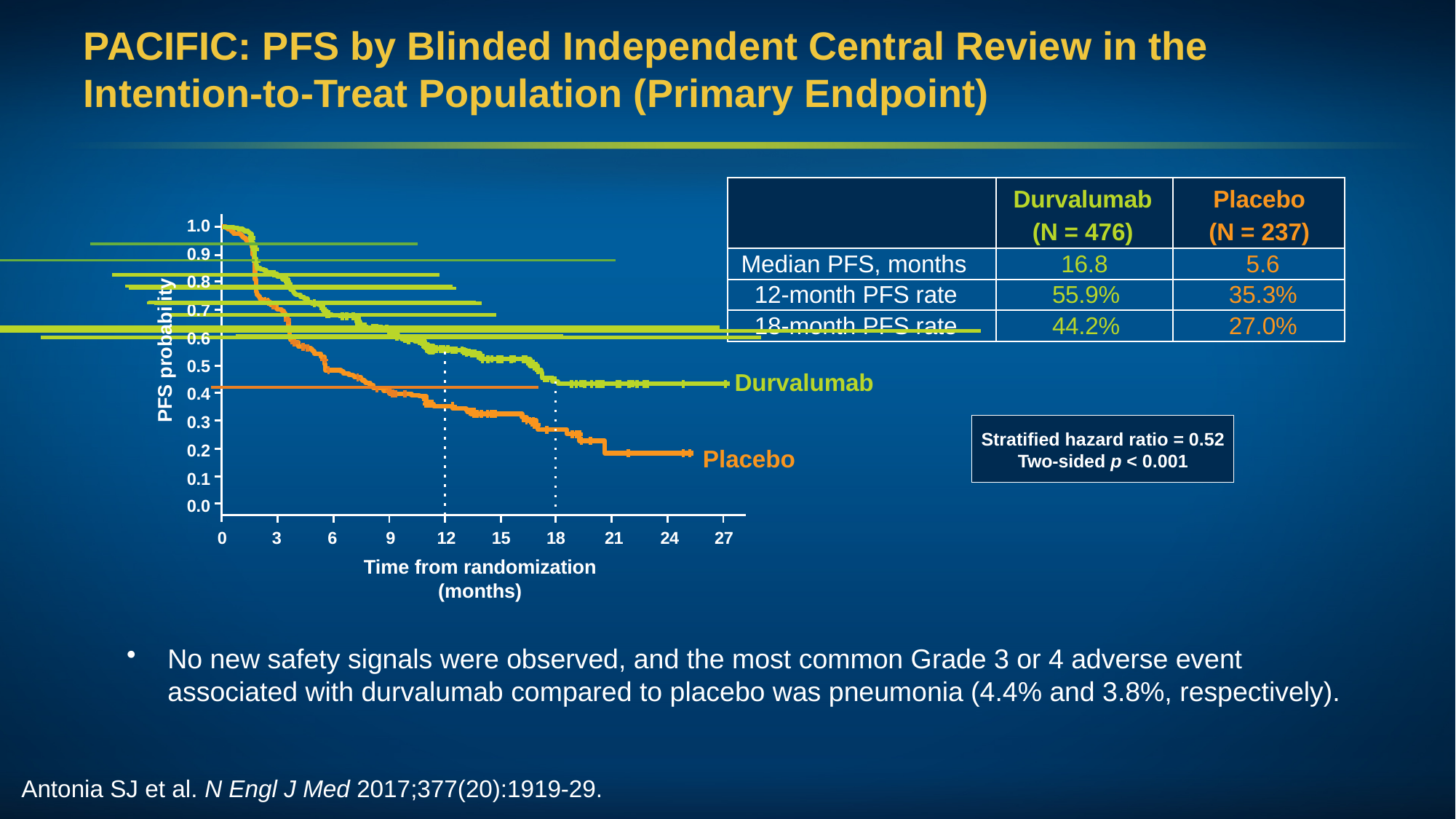

# PACIFIC: PFS by Blinded Independent Central Review in the Intention-to-Treat Population (Primary Endpoint)
|  | Durvalumab (N = 476) | Placebo (N = 237) |
| --- | --- | --- |
| Median PFS, months | 16.8 | 5.6 |
| 12-month PFS rate | 55.9% | 35.3% |
| 18-month PFS rate | 44.2% | 27.0% |
1.0
0.9
0.8
0.7
0.6
0.5
0.4
0.3
0.2
0.1
0.0

PFS probability

Durvalumab

Placebo

0
3
6
9
12
15
18
21
24
27
Time from randomization (months)
Stratified hazard ratio = 0.52
Two-sided p < 0.001
No new safety signals were observed, and the most common Grade 3 or 4 adverse event associated with durvalumab compared to placebo was pneumonia (4.4% and 3.8%, respectively).
Antonia SJ et al. N Engl J Med 2017;377(20):1919-29.